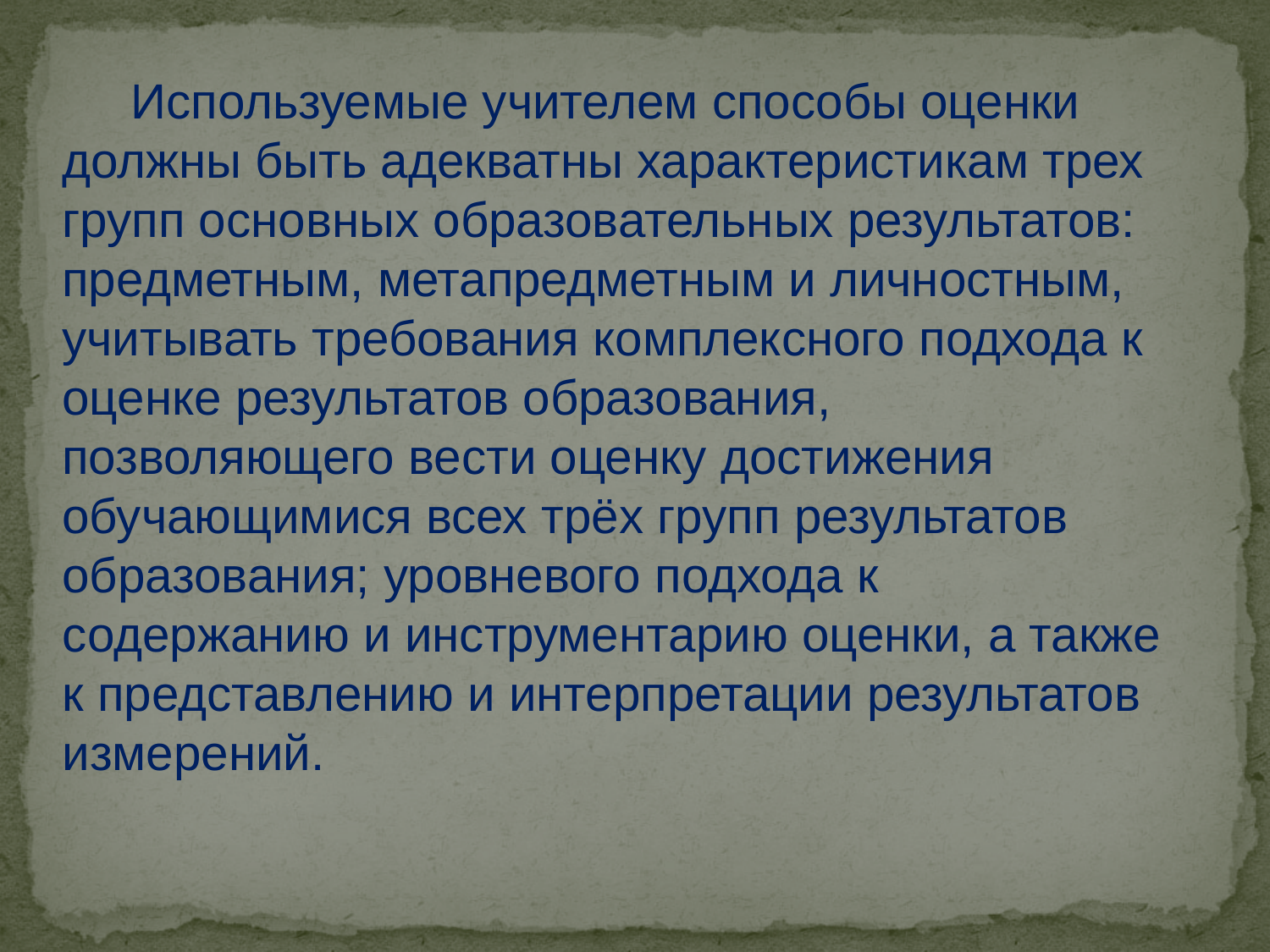

Используемые учителем способы оценки должны быть адекватны характеристикам трех групп основных образовательных результатов: предметным, метапредметным и личностным, учитывать требования комплексного подхода к оценке результатов образования, позволяющего вести оценку достижения обучающимися всех трёх групп результатов образования; уровневого подхода к содержанию и инструментарию оценки, а также к представлению и интерпретации результатов измерений.